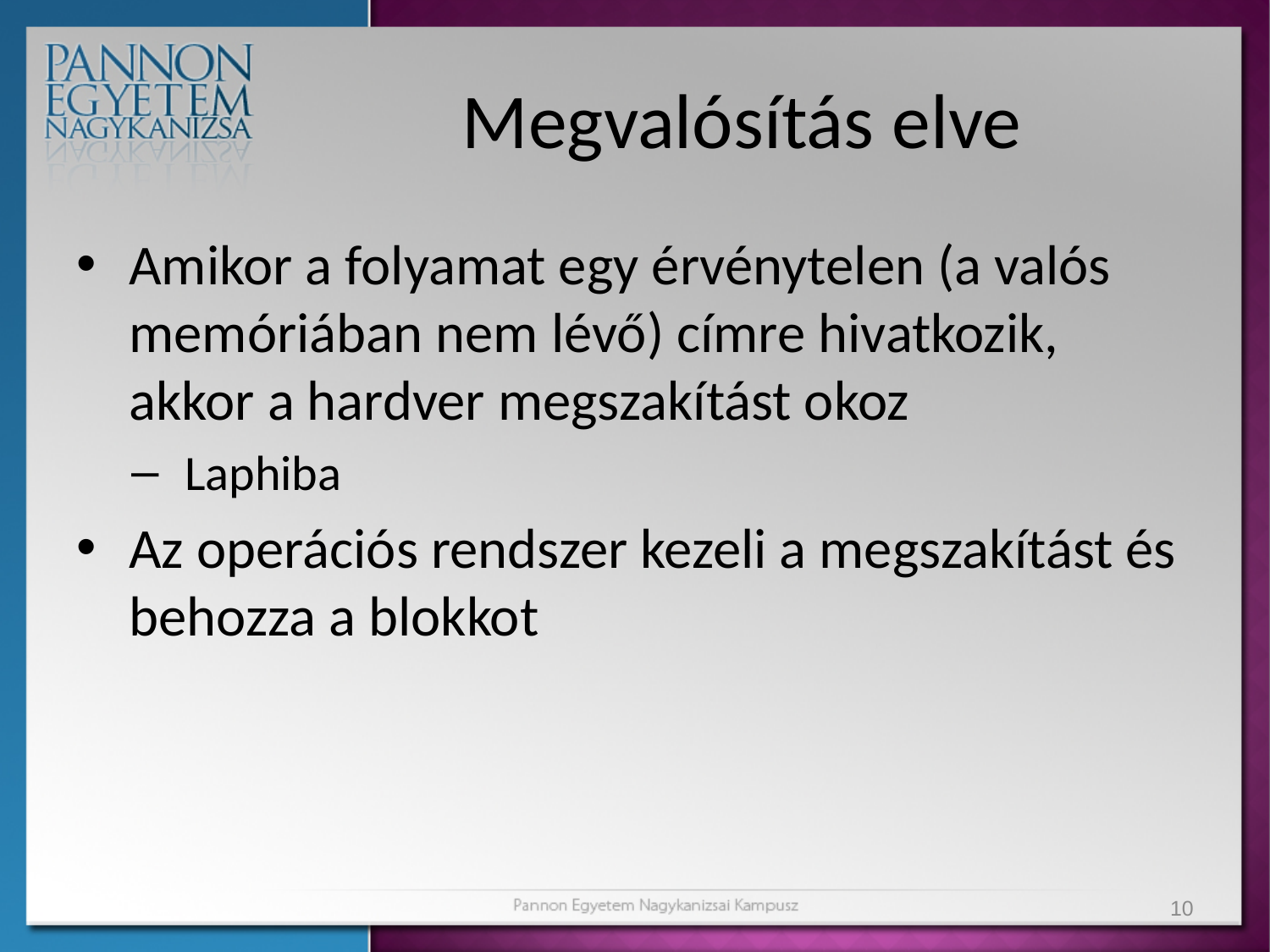

# Megvalósítás elve
Amikor a folyamat egy érvénytelen (a valós memóriában nem lévő) címre hivatkozik, akkor a hardver megszakítást okoz
Laphiba
Az operációs rendszer kezeli a megszakítást és behozza a blokkot
10